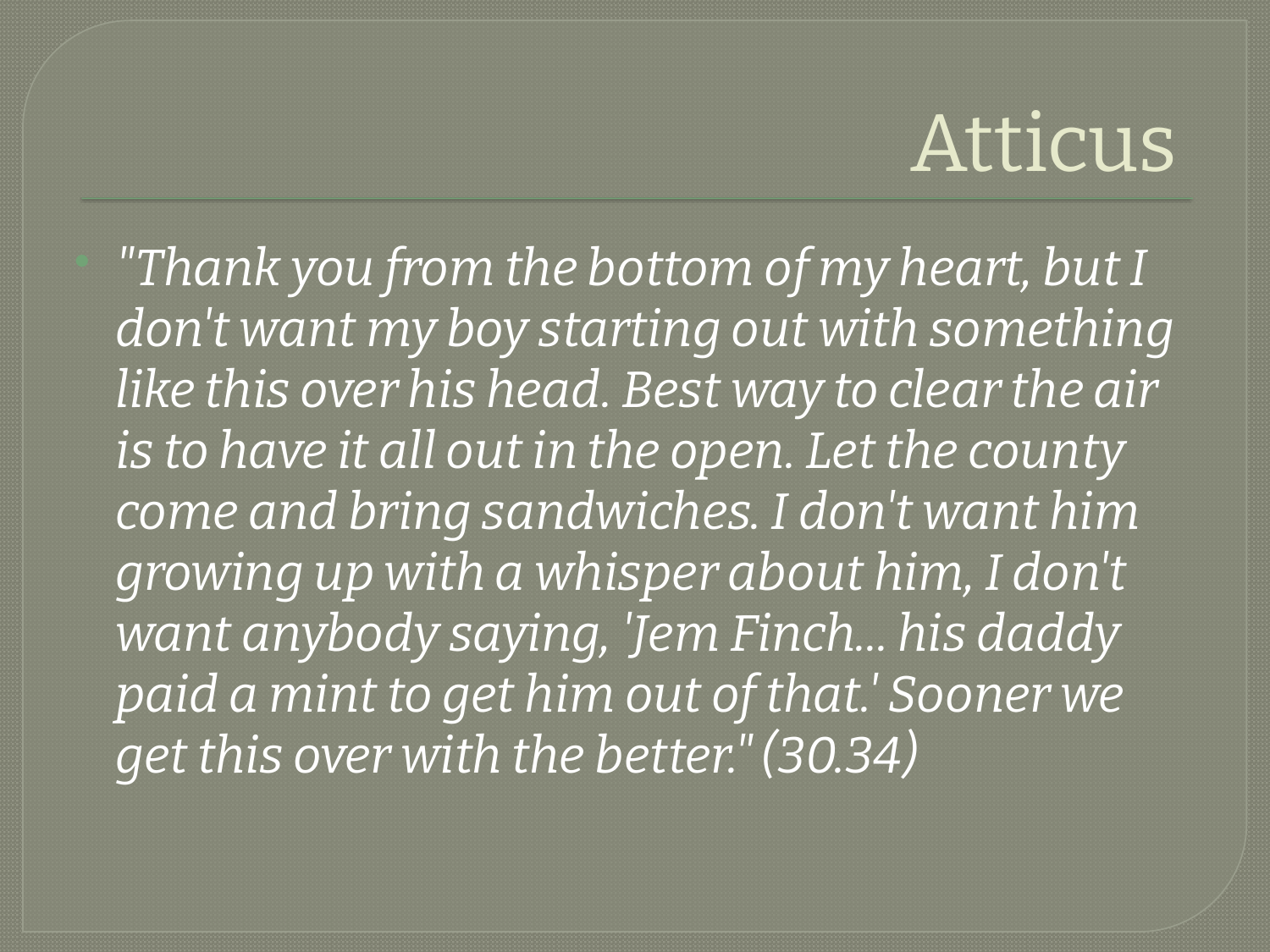

# Atticus
"Thank you from the bottom of my heart, but I don't want my boy starting out with something like this over his head. Best way to clear the air is to have it all out in the open. Let the county come and bring sandwiches. I don't want him growing up with a whisper about him, I don't want anybody saying, 'Jem Finch... his daddy paid a mint to get him out of that.' Sooner we get this over with the better." (30.34)